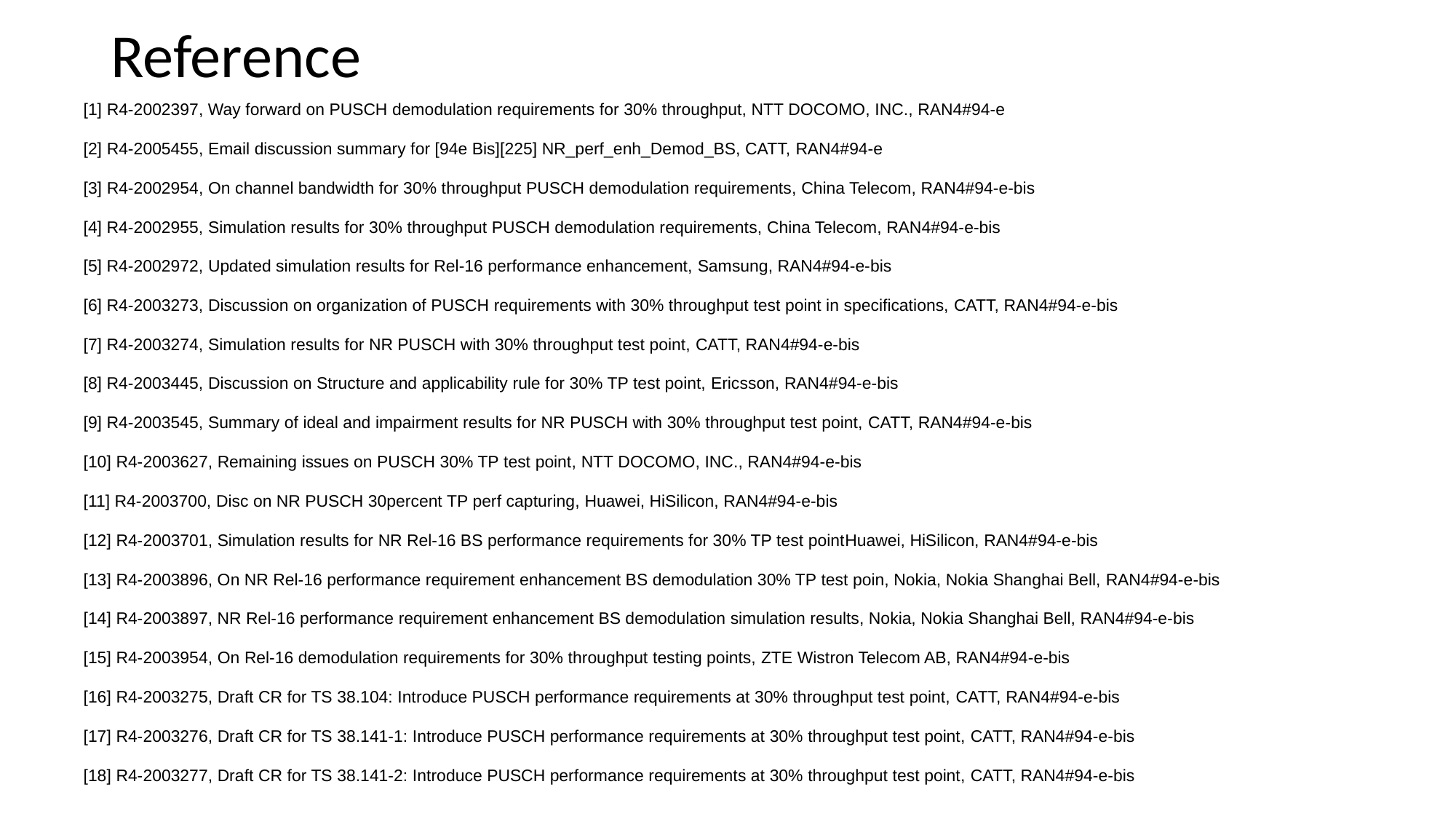

# Reference
[1] R4-2002397, Way forward on PUSCH demodulation requirements for 30% throughput, NTT DOCOMO, INC., RAN4#94-e
[2] R4-2005455, Email discussion summary for [94e Bis][225] NR_perf_enh_Demod_BS, CATT, RAN4#94-e
[3] R4-2002954, On channel bandwidth for 30% throughput PUSCH demodulation requirements, China Telecom, RAN4#94-e-bis
[4] R4-2002955, Simulation results for 30% throughput PUSCH demodulation requirements, China Telecom, RAN4#94-e-bis
[5] R4-2002972, Updated simulation results for Rel-16 performance enhancement, Samsung, RAN4#94-e-bis
[6] R4-2003273, Discussion on organization of PUSCH requirements with 30% throughput test point in specifications, CATT, RAN4#94-e-bis
[7] R4-2003274, Simulation results for NR PUSCH with 30% throughput test point, CATT, RAN4#94-e-bis
[8] R4-2003445, Discussion on Structure and applicability rule for 30% TP test point, Ericsson, RAN4#94-e-bis
[9] R4-2003545, Summary of ideal and impairment results for NR PUSCH with 30% throughput test point, CATT, RAN4#94-e-bis
[10] R4-2003627, Remaining issues on PUSCH 30% TP test point, NTT DOCOMO, INC., RAN4#94-e-bis
[11] R4-2003700, Disc on NR PUSCH 30percent TP perf capturing, Huawei, HiSilicon, RAN4#94-e-bis
[12] R4-2003701, Simulation results for NR Rel-16 BS performance requirements for 30% TP test pointHuawei, HiSilicon, RAN4#94-e-bis
[13] R4-2003896, On NR Rel-16 performance requirement enhancement BS demodulation 30% TP test poin, Nokia, Nokia Shanghai Bell, RAN4#94-e-bis
[14] R4-2003897, NR Rel-16 performance requirement enhancement BS demodulation simulation results, Nokia, Nokia Shanghai Bell, RAN4#94-e-bis
[15] R4-2003954, On Rel-16 demodulation requirements for 30% throughput testing points, ZTE Wistron Telecom AB, RAN4#94-e-bis
[16] R4-2003275, Draft CR for TS 38.104: Introduce PUSCH performance requirements at 30% throughput test point, CATT, RAN4#94-e-bis
[17] R4-2003276, Draft CR for TS 38.141-1: Introduce PUSCH performance requirements at 30% throughput test point, CATT, RAN4#94-e-bis
[18] R4-2003277, Draft CR for TS 38.141-2: Introduce PUSCH performance requirements at 30% throughput test point, CATT, RAN4#94-e-bis